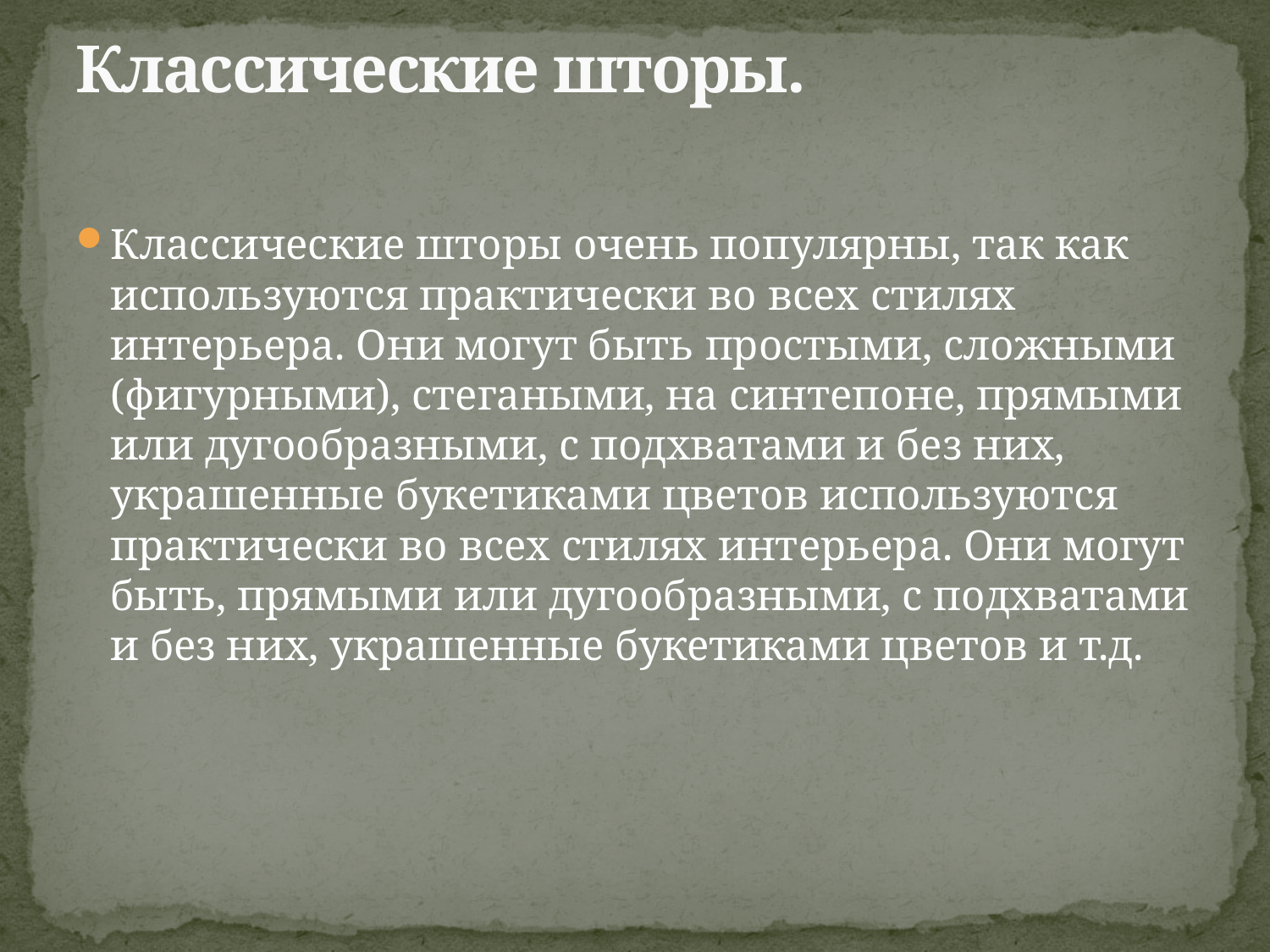

# Классические шторы.
Классические шторы очень популярны, так как используются практически во всех стилях интерьера. Они могут быть простыми, сложными (фигурными), стегаными, на синтепоне, прямыми или дугообразными, с подхватами и без них, украшенные букетиками цветов используются практически во всех стилях интерьера. Они могут быть, прямыми или дугообразными, с подхватами и без них, украшенные букетиками цветов и т.д.